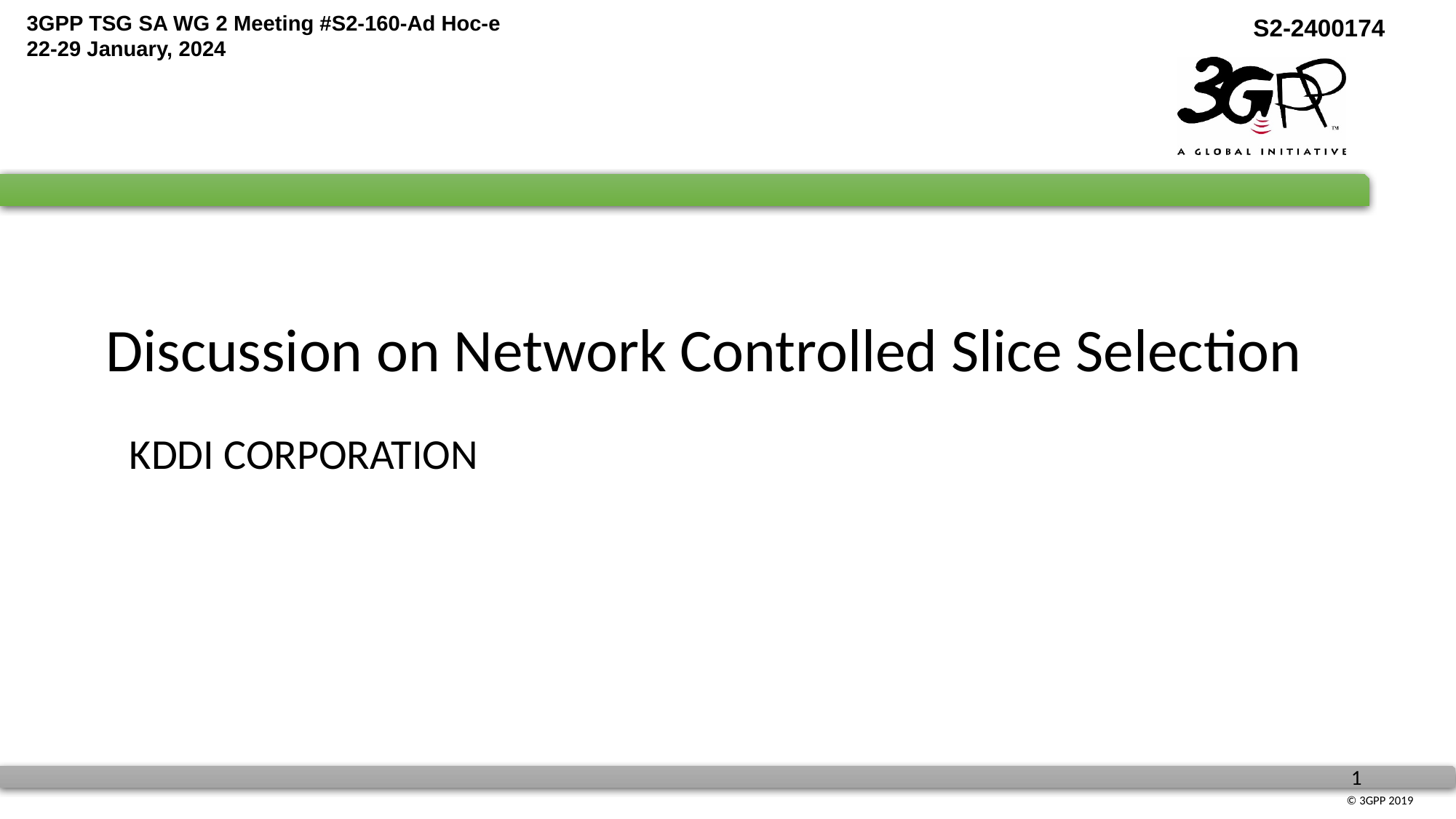

# Discussion on Network Controlled Slice Selection
KDDI CORPORATION